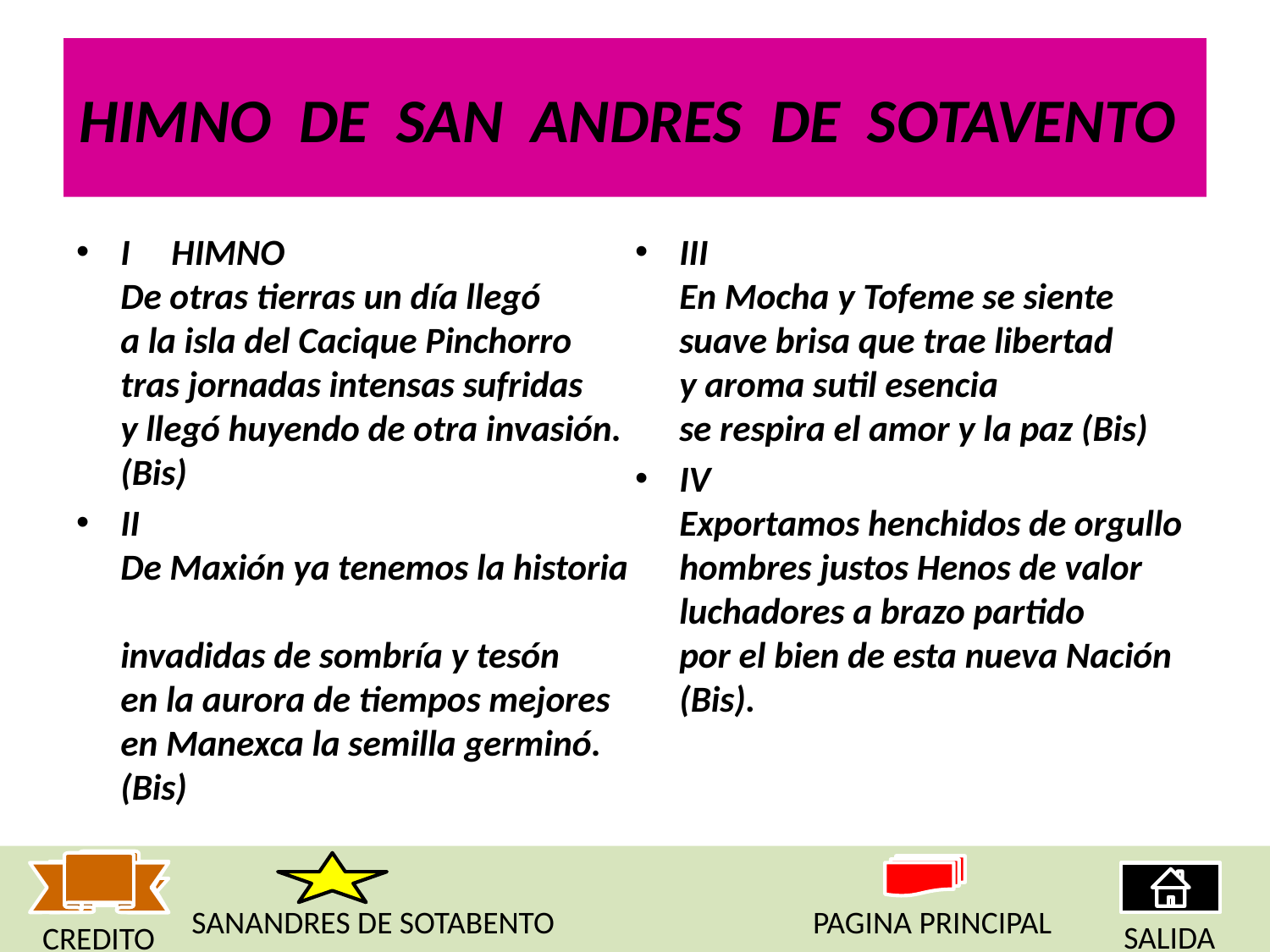

# HIMNO  DE  SAN  ANDRES  DE  SOTAVENTO
I     HIMNO
De otras tierras un día llegó
a la isla del Cacique Pinchorro
tras jornadas intensas sufridas
y llegó huyendo de otra invasión. (Bis)
II
De Maxión ya tenemos la historia
invadidas de sombría y tesón
en la aurora de tiempos mejores
en Manexca la semilla germinó. (Bis)
III
En Mocha y Tofeme se siente
suave brisa que trae libertad
y aroma sutil esencia
se respira el amor y la paz (Bis)
IV
Exportamos henchidos de orgullo
hombres justos Henos de valor
luchadores a brazo partido
por el bien de esta nueva Nación (Bis).

SANANDRES DE SOTABENTO
PAGINA PRINCIPAL
SALIDA
CREDITO